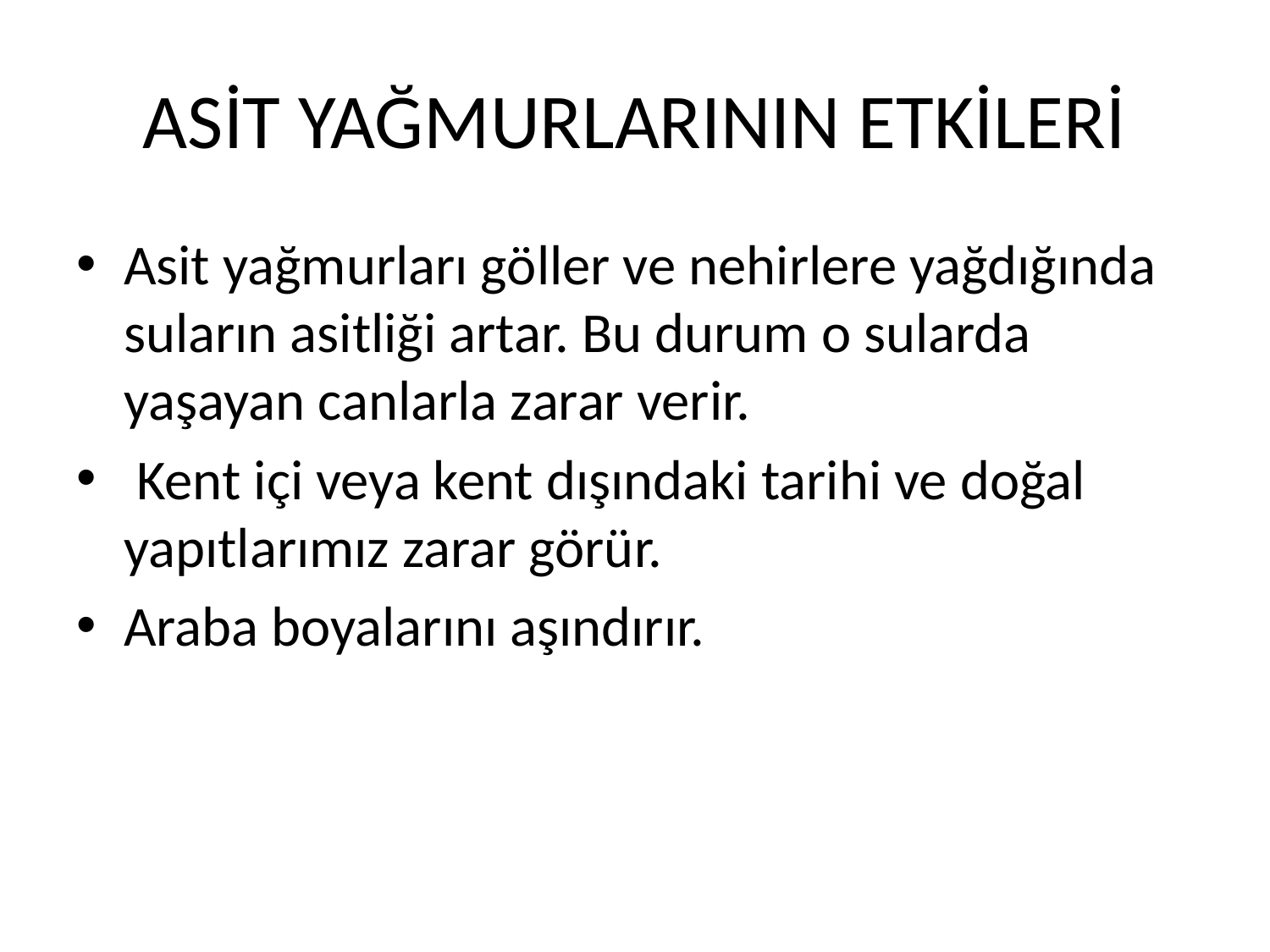

# ASİT YAĞMURLARININ ETKİLERİ
Asit yağmurları göller ve nehirlere yağdığında suların asitliği artar. Bu durum o sularda yaşayan canlarla zarar verir.
 Kent içi veya kent dışındaki tarihi ve doğal yapıtlarımız zarar görür.
Araba boyalarını aşındırır.